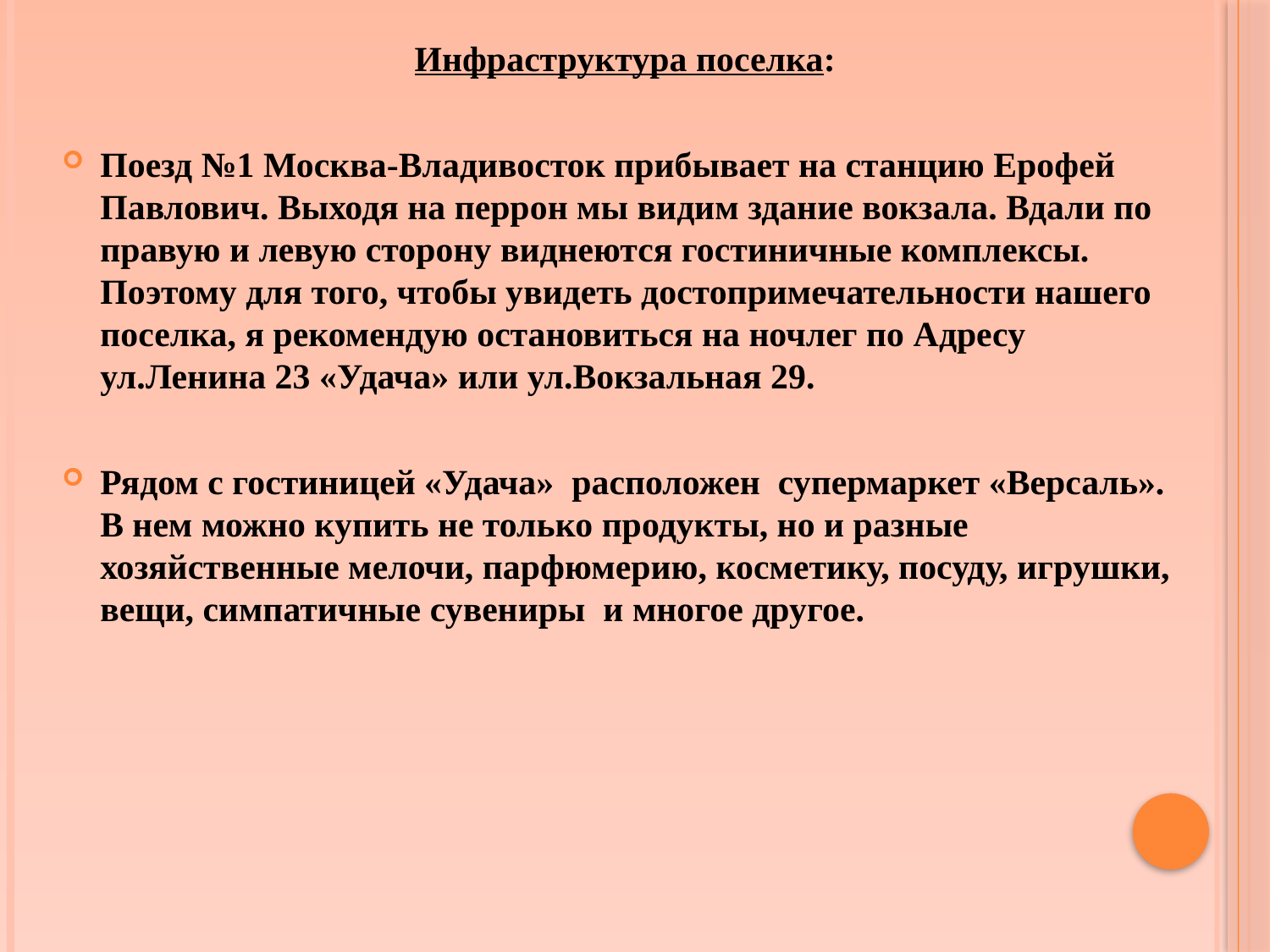

Инфраструктура поселка:

Поезд №1 Москва-Владивосток прибывает на станцию Ерофей Павлович. Выходя на перрон мы видим здание вокзала. Вдали по правую и левую сторону виднеются гостиничные комплексы. Поэтому для того, чтобы увидеть достопримечательности нашего поселка, я рекомендую остановиться на ночлег по Адресу ул.Ленина 23 «Удача» или ул.Вокзальная 29.

Рядом с гостиницей «Удача»  расположен  супермаркет «Версаль». В нем можно купить не только продукты, но и разные хозяйственные мелочи, парфюмерию, косметику, посуду, игрушки, вещи, симпатичные сувениры  и многое другое.